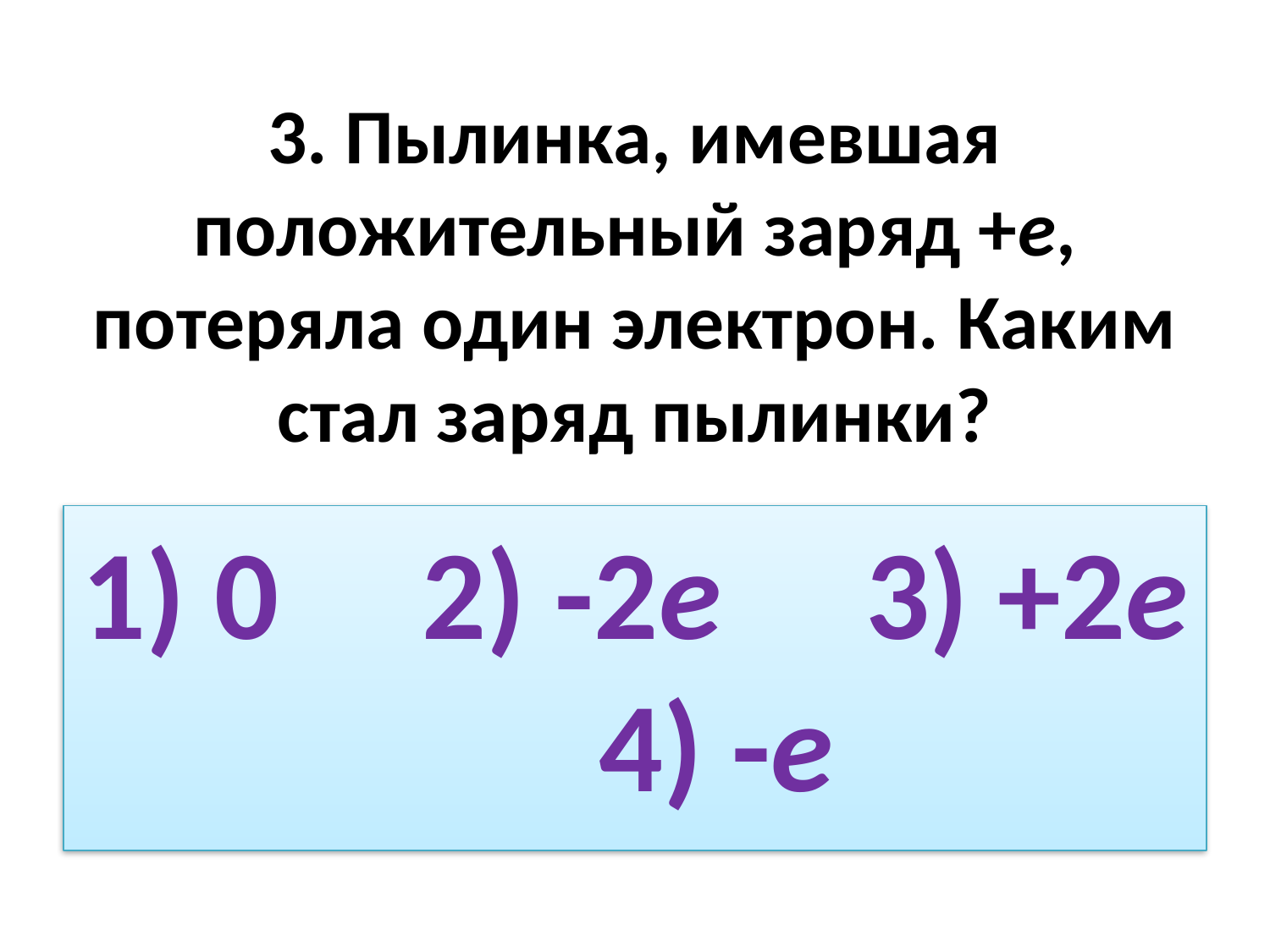

# 3. Пылинка, имевшая положительный заряд +е, потеряла один электрон. Каким стал заряд пылинки?
1) 0     2) -2е     3) +2е     4) -е